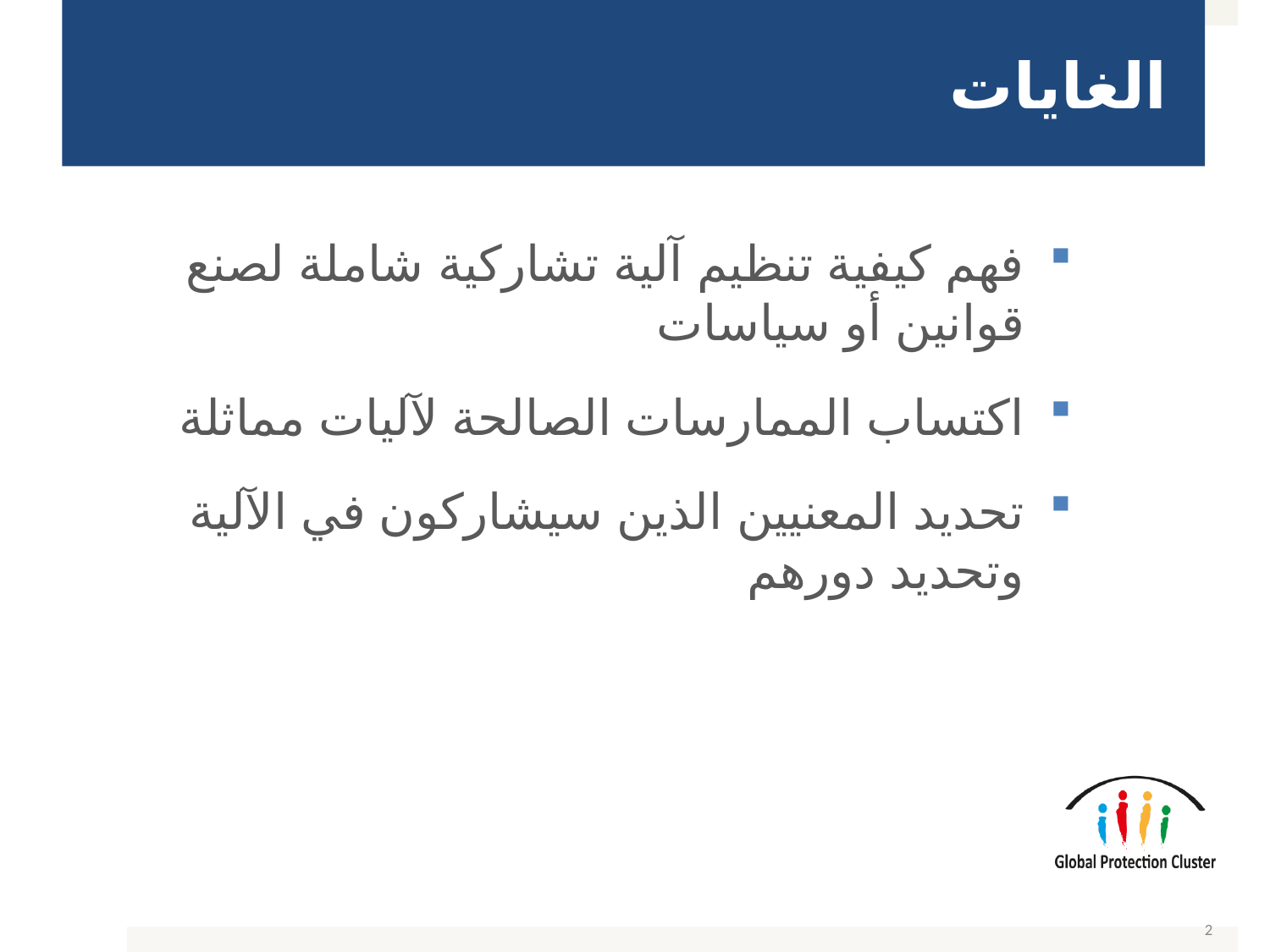

# الغايات
فهم كيفية تنظيم آلية تشاركية شاملة لصنع قوانين أو سياسات
اكتساب الممارسات الصالحة لآليات مماثلة
تحديد المعنيين الذين سيشاركون في الآلية وتحديد دورهم